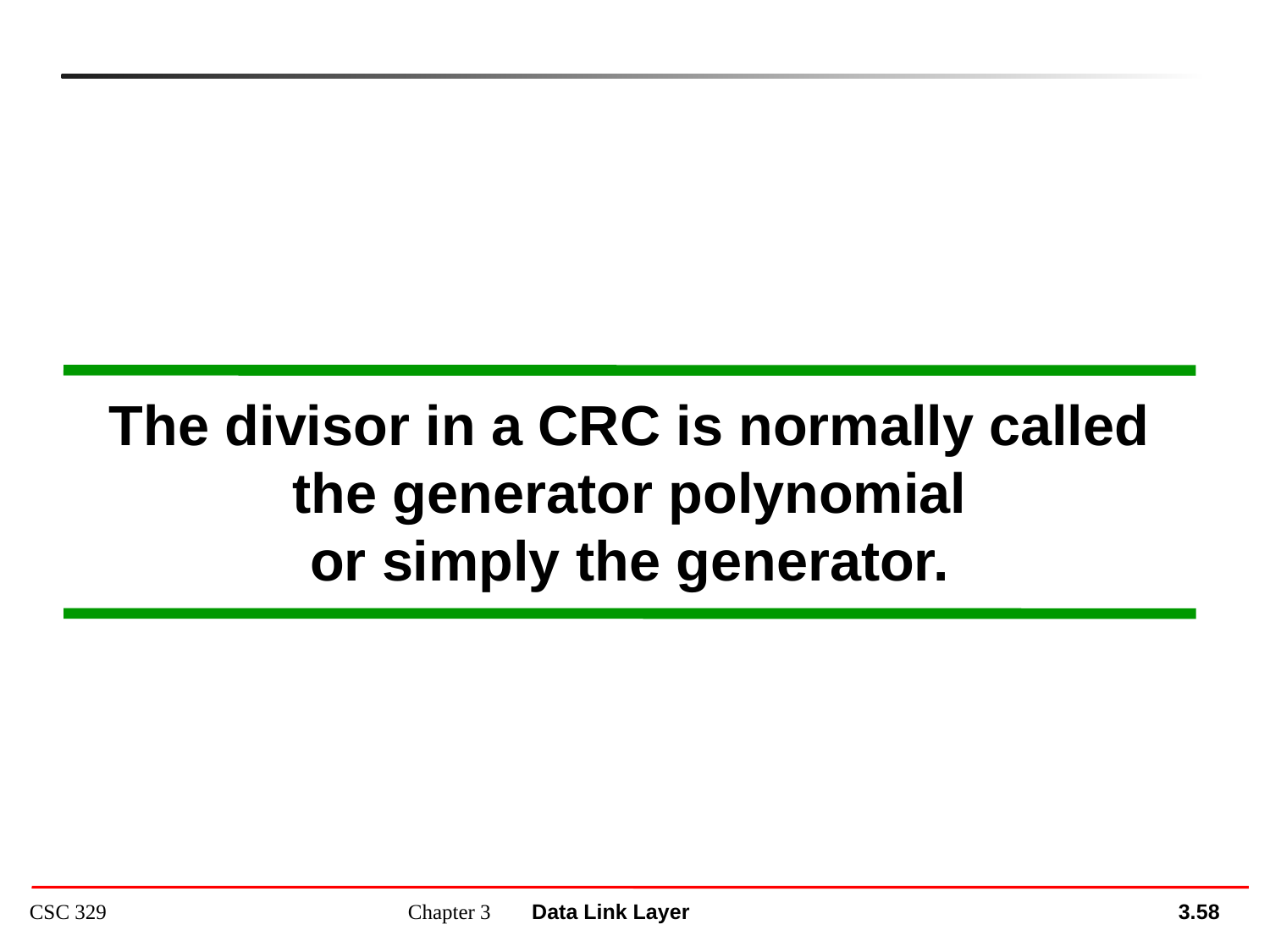

The divisor in a CRC is normally called the generator polynomial
or simply the generator.